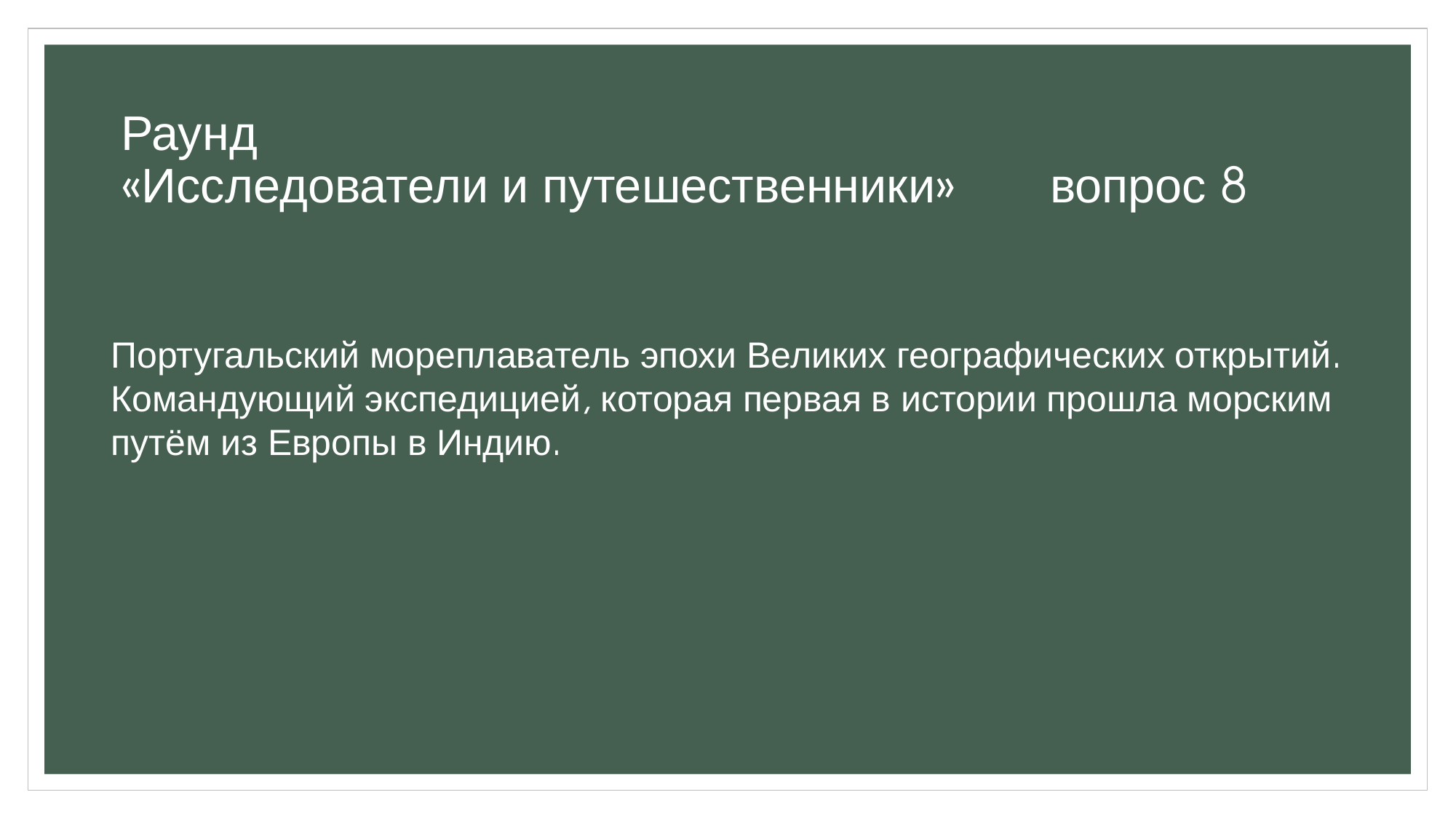

# Раунд «Исследователи и путешественники»       вопрос 8
Португальский мореплаватель эпохи Великих географических открытий. Командующий экспедицией, которая первая в истории прошла морским путём из Европы в Индию.